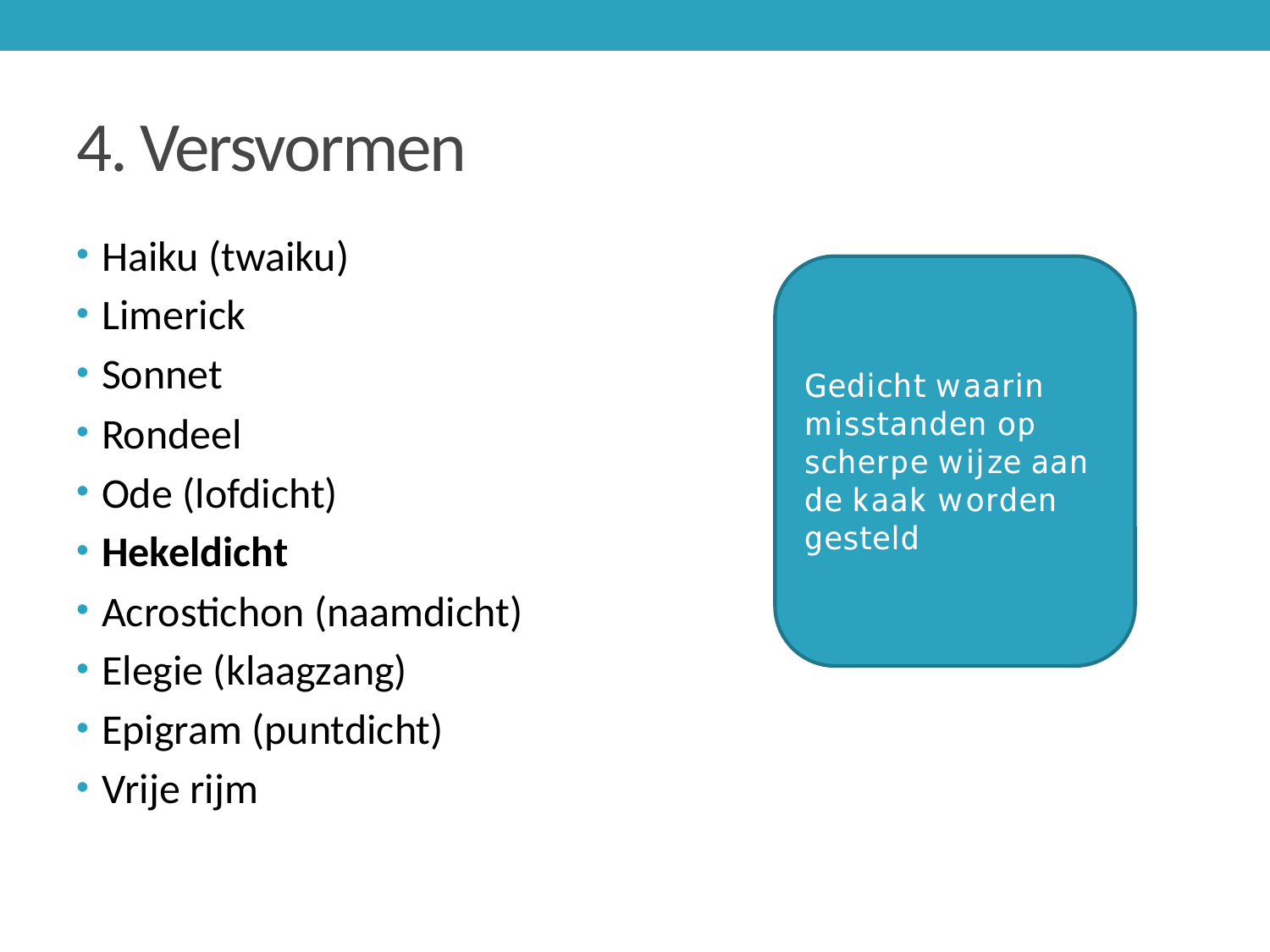

# 4. Versvormen
Haiku (twaiku)
Limerick
Sonnet
Rondeel
Ode (lofdicht)
Hekeldicht
Acrostichon (naamdicht)
Elegie (klaagzang)
Epigram (puntdicht)
Vrije rijm

Gedicht waarin misstanden op scherpe wijze aan de kaak worden gesteld